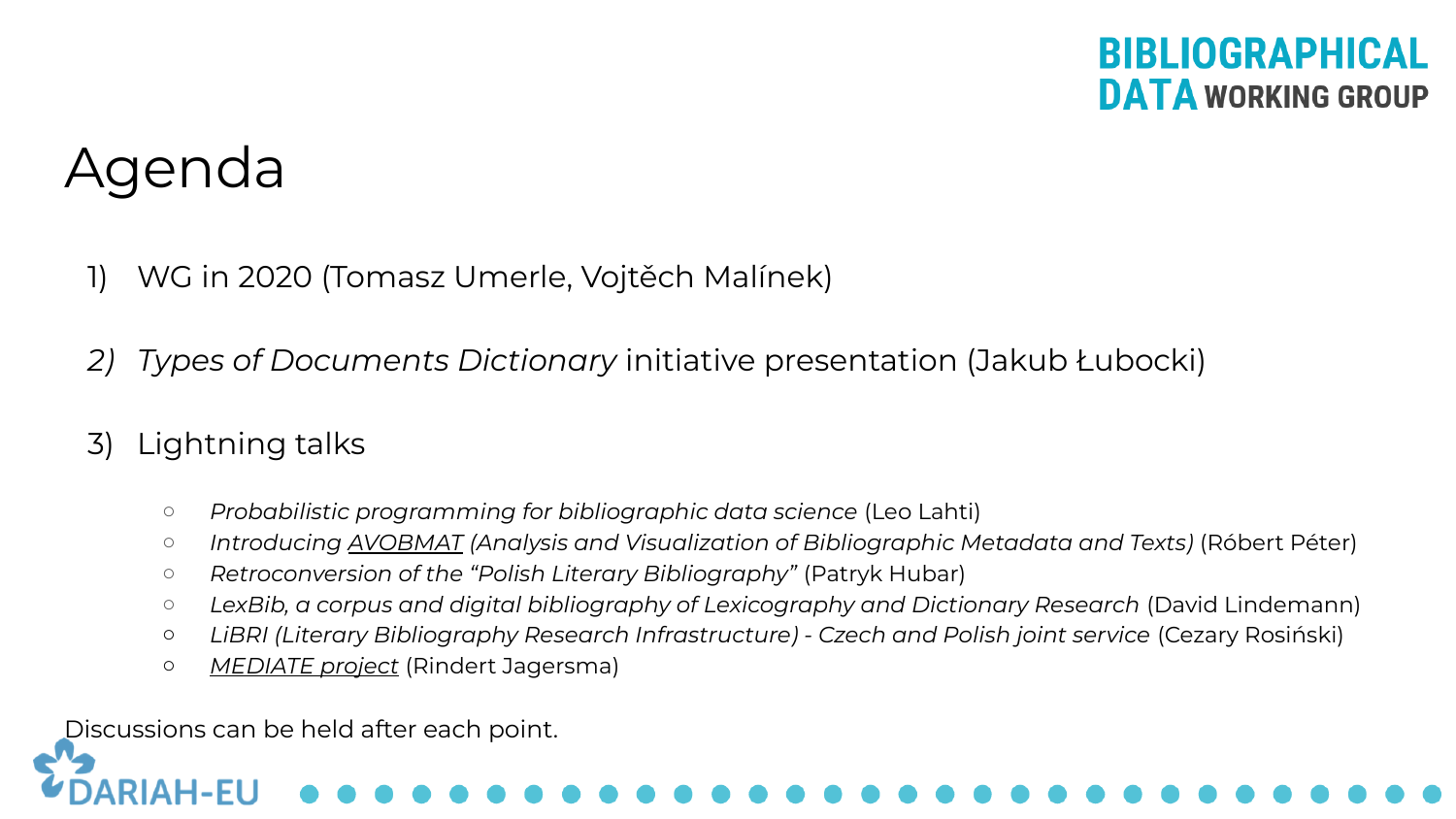

# Agenda

WG in 2020 (Tomasz Umerle, Vojtěch Malínek)

Types of Documents Dictionary initiative presentation (Jakub Łubocki)

Lightning talks

Probabilistic programming for bibliographic data science (Leo Lahti)
Introducing AVOBMAT (Analysis and Visualization of Bibliographic Metadata and Texts) (Róbert Péter)
Retroconversion of the “Polish Literary Bibliography” (Patryk Hubar)
LexBib, a corpus and digital bibliography of Lexicography and Dictionary Research (David Lindemann)
LiBRI (Literary Bibliography Research Infrastructure) - Czech and Polish joint service (Cezary Rosiński)
MEDIATE project (Rindert Jagersma)

Discussions can be held after each point.